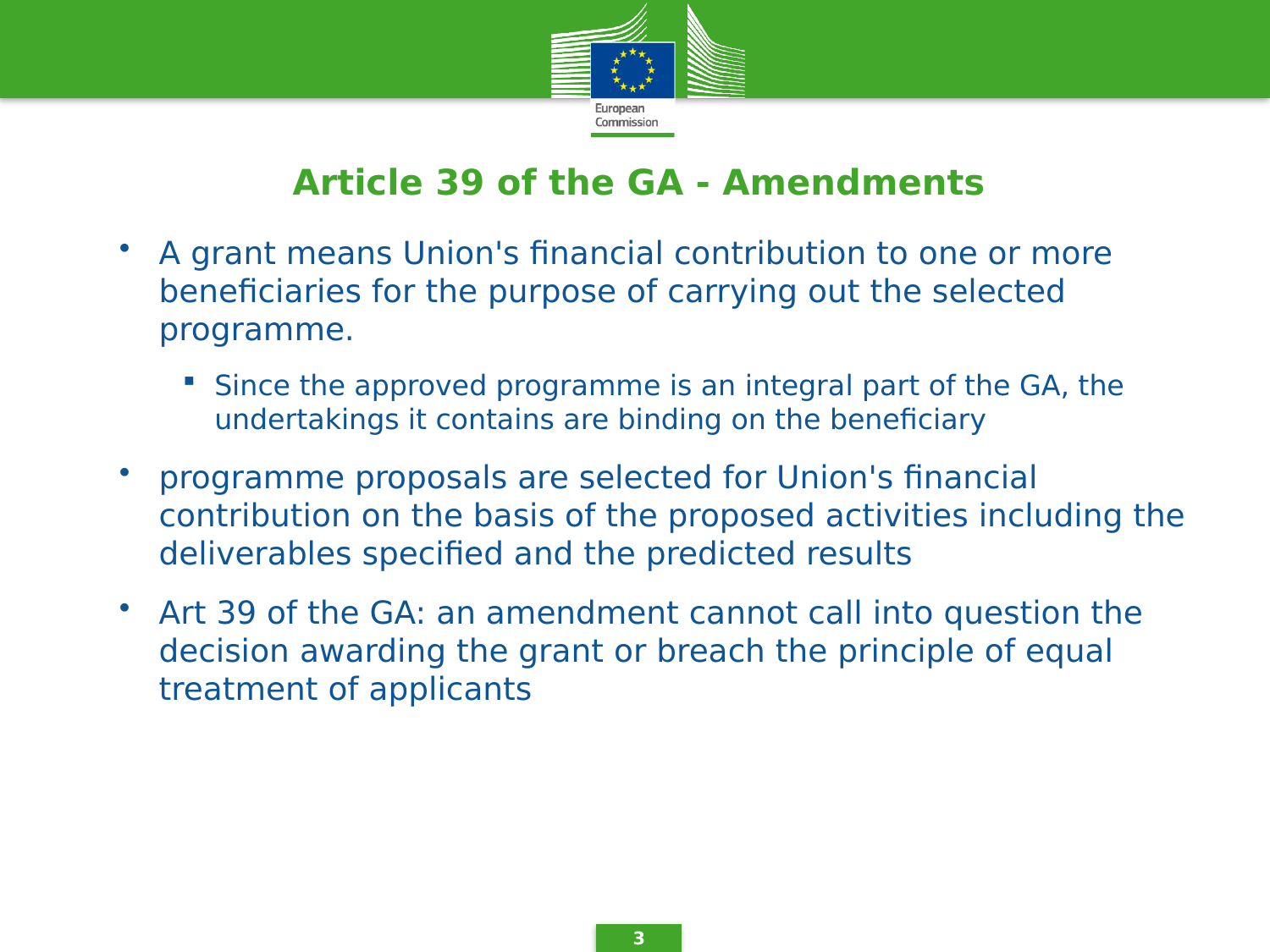

# Article 39 of the GA - Amendments
A grant means Union's financial contribution to one or more beneficiaries for the purpose of carrying out the selected programme.
Since the approved programme is an integral part of the GA, the undertakings it contains are binding on the beneficiary
programme proposals are selected for Union's financial contribution on the basis of the proposed activities including the deliverables specified and the predicted results
Art 39 of the GA: an amendment cannot call into question the decision awarding the grant or breach the principle of equal treatment of applicants

3